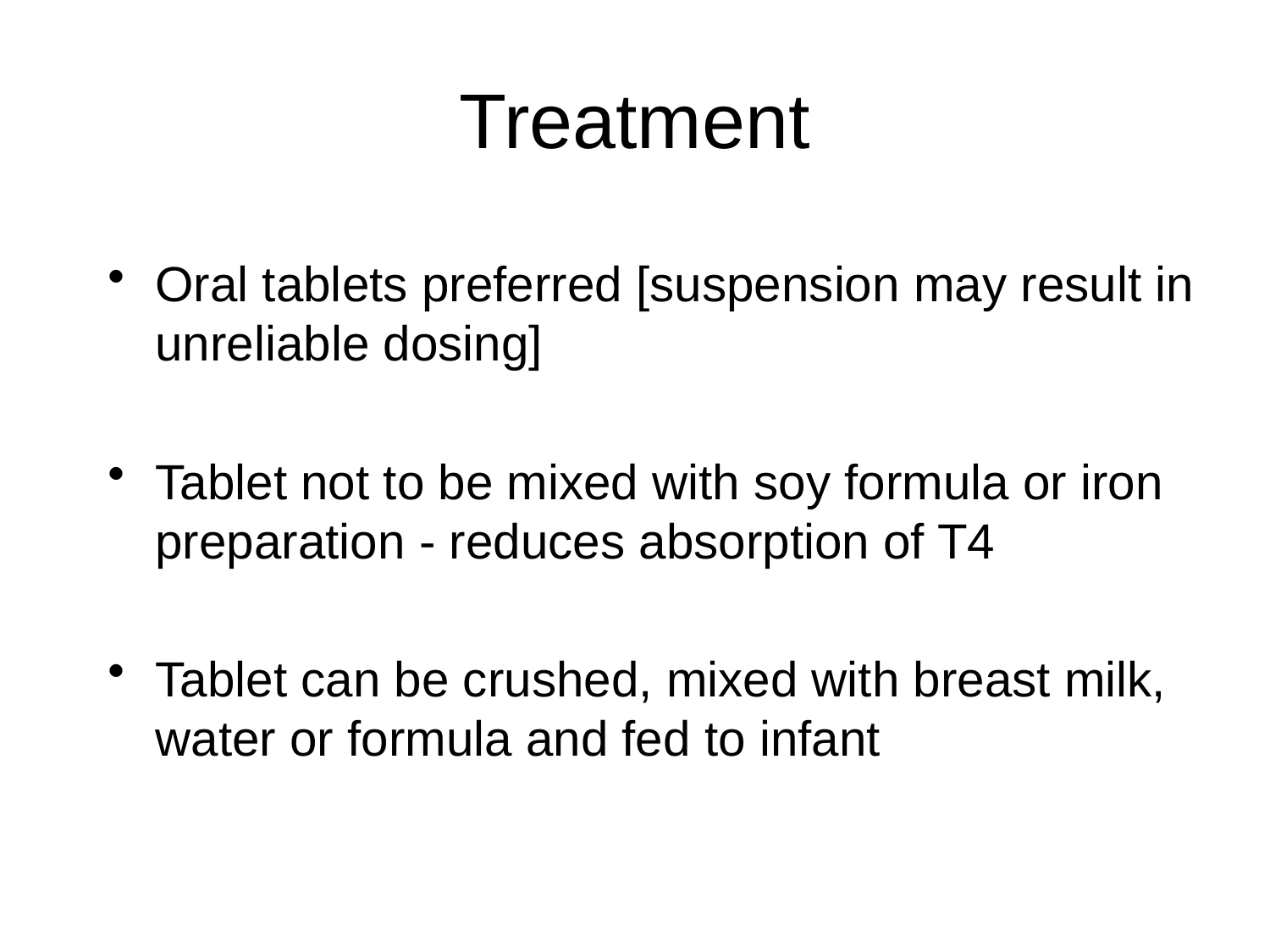

# Treatment
Oral tablets preferred [suspension may result in unreliable dosing]

Tablet not to be mixed with soy formula or iron preparation - reduces absorption of T4

Tablet can be crushed, mixed with breast milk, water or formula and fed to infant